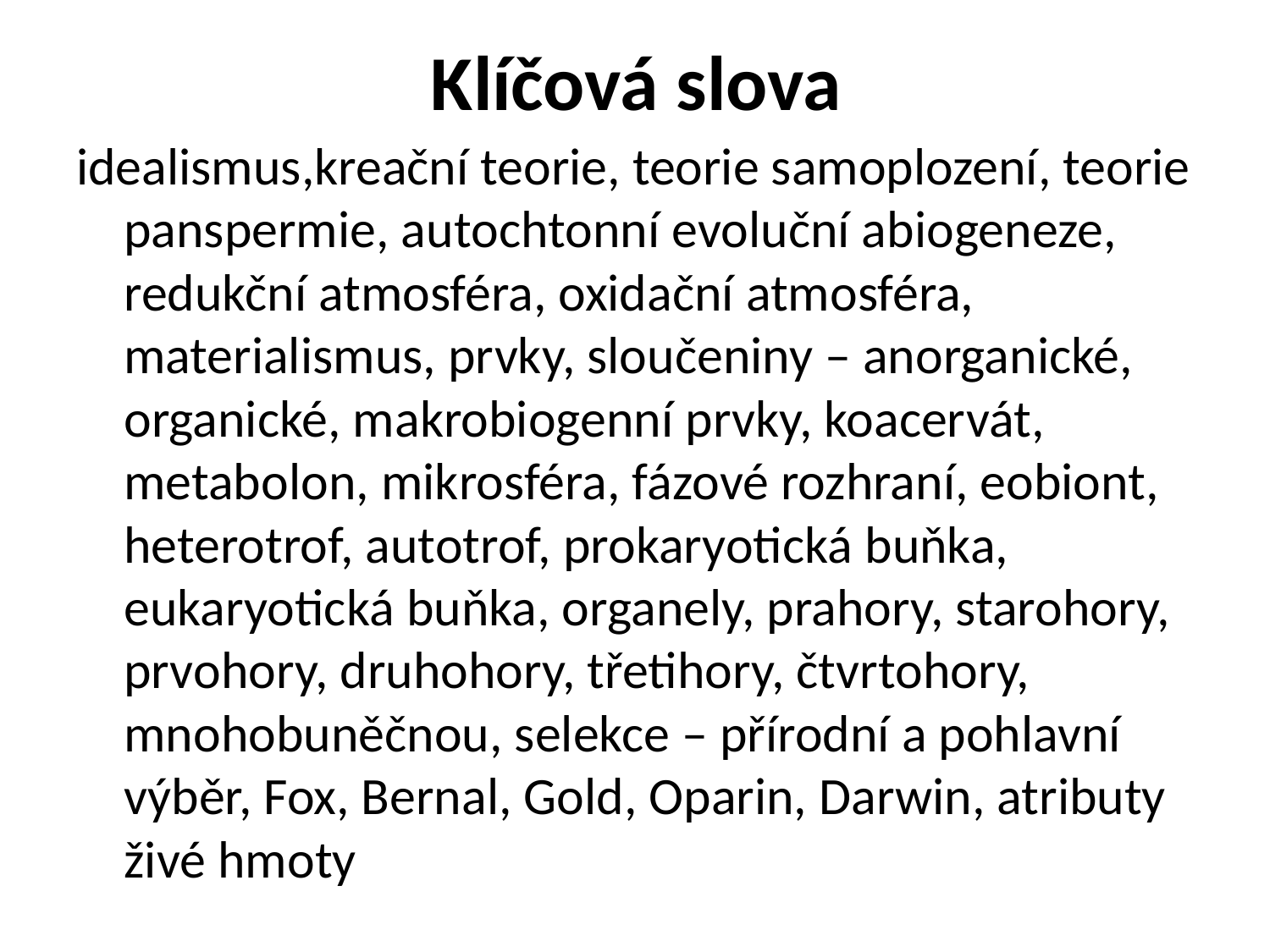

# Klíčová slova
idealismus,kreační teorie, teorie samoplození, teorie panspermie, autochtonní evoluční abiogeneze, redukční atmosféra, oxidační atmosféra, materialismus, prvky, sloučeniny – anorganické, organické, makrobiogenní prvky, koacervát, metabolon, mikrosféra, fázové rozhraní, eobiont, heterotrof, autotrof, prokaryotická buňka, eukaryotická buňka, organely, prahory, starohory, prvohory, druhohory, třetihory, čtvrtohory, mnohobuněčnou, selekce – přírodní a pohlavní výběr, Fox, Bernal, Gold, Oparin, Darwin, atributy živé hmoty